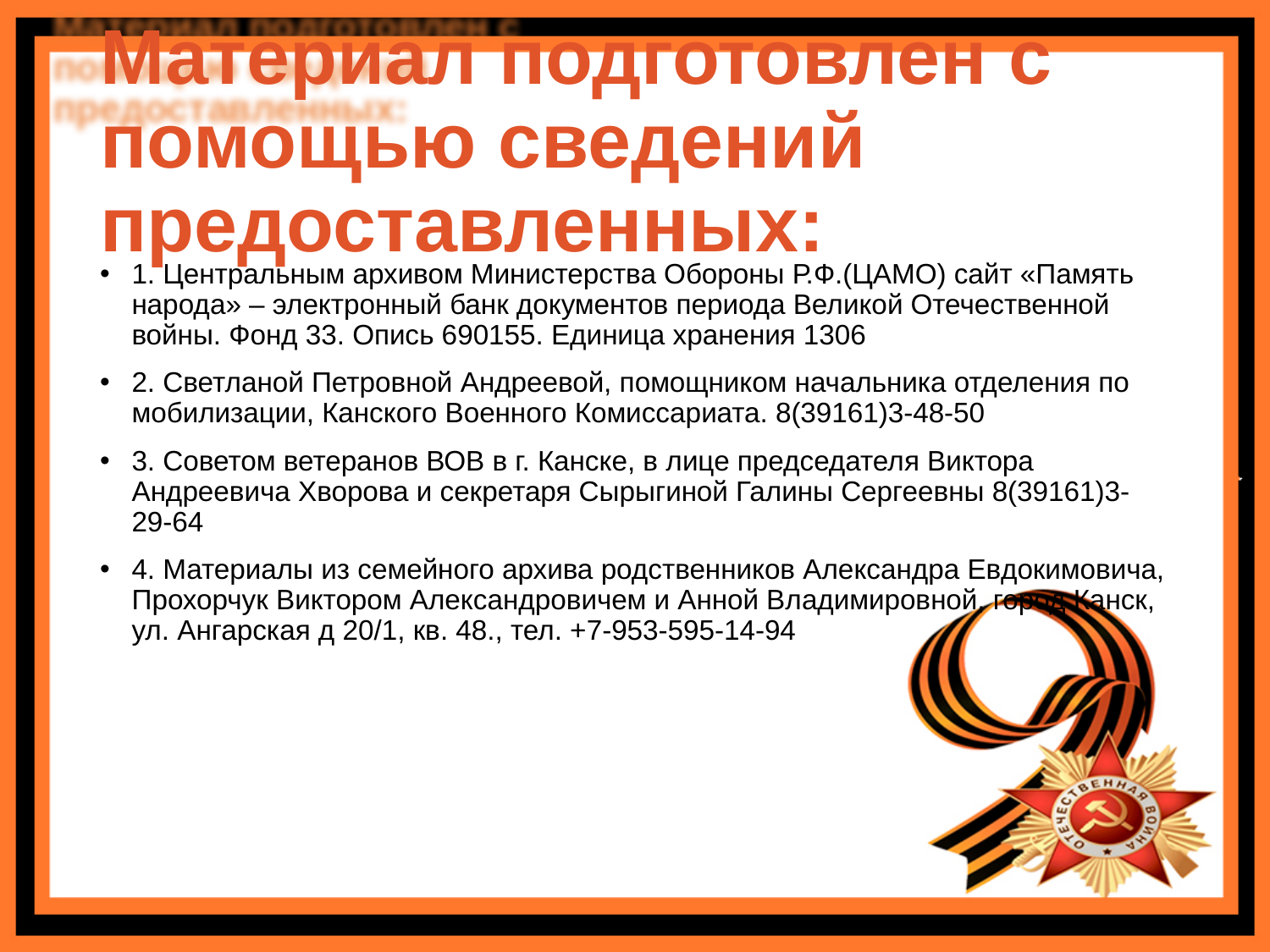

# Материал подготовлен с помощью сведений предоставленных:
1. Центральным архивом Министерства Обороны Р.Ф.(ЦАМО) сайт «Память народа» – электронный банк документов периода Великой Отечественной войны. Фонд 33. Опись 690155. Единица хранения 1306
2. Светланой Петровной Андреевой, помощником начальника отделения по мобилизации, Канского Военного Комиссариата. 8(39161)3-48-50
3. Советом ветеранов ВОВ в г. Канске, в лице председателя Виктора Андреевича Хворова и секретаря Сырыгиной Галины Сергеевны 8(39161)3-29-64
4. Материалы из семейного архива родственников Александра Евдокимовича, Прохорчук Виктором Александровичем и Анной Владимировной, город Канск, ул. Ангарская д 20/1, кв. 48., тел. +7-953-595-14-94